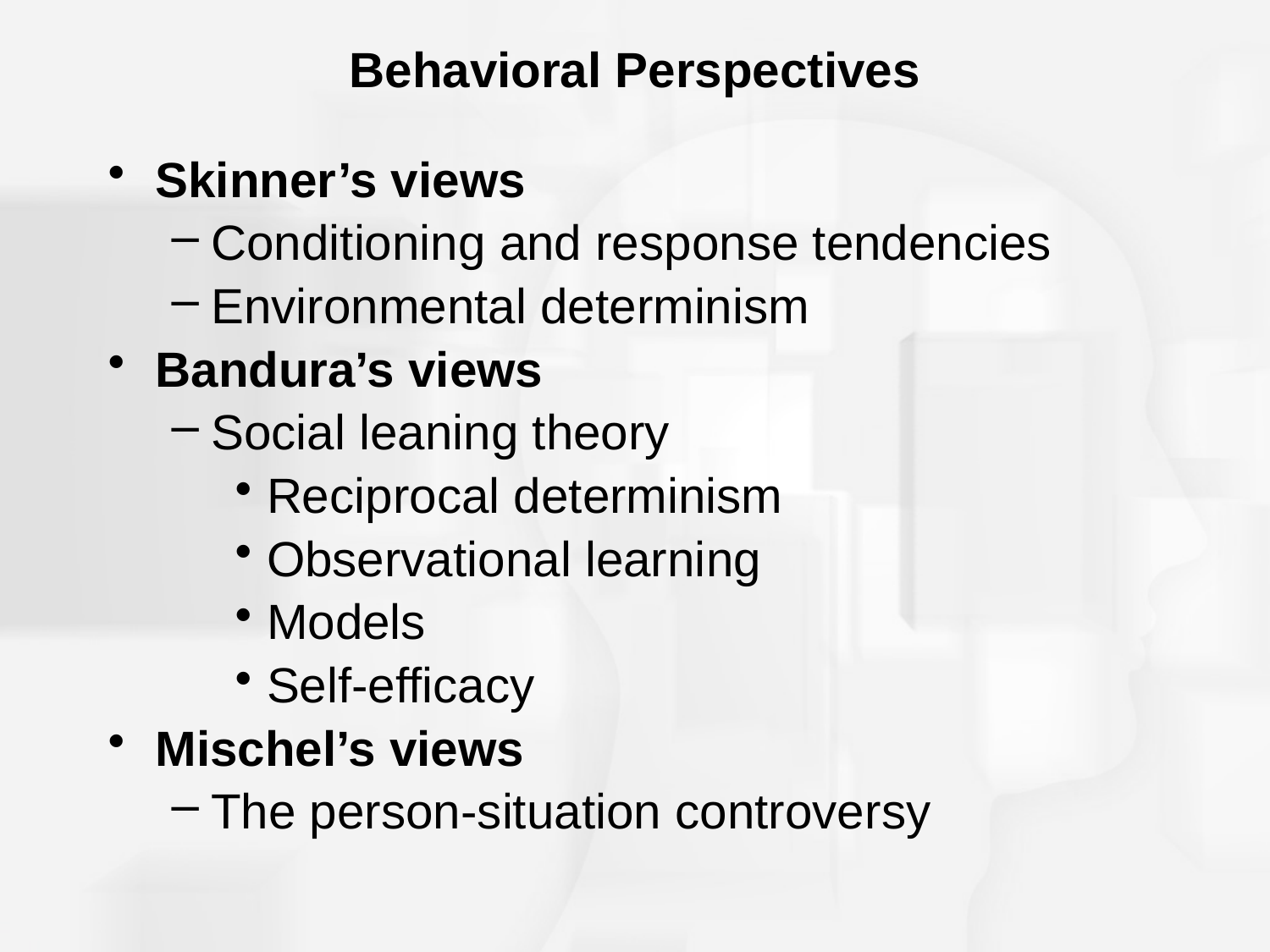

# Behavioral Perspectives
Skinner’s views
Conditioning and response tendencies
Environmental determinism
Bandura’s views
Social leaning theory
Reciprocal determinism
Observational learning
Models
Self-efficacy
Mischel’s views
The person-situation controversy